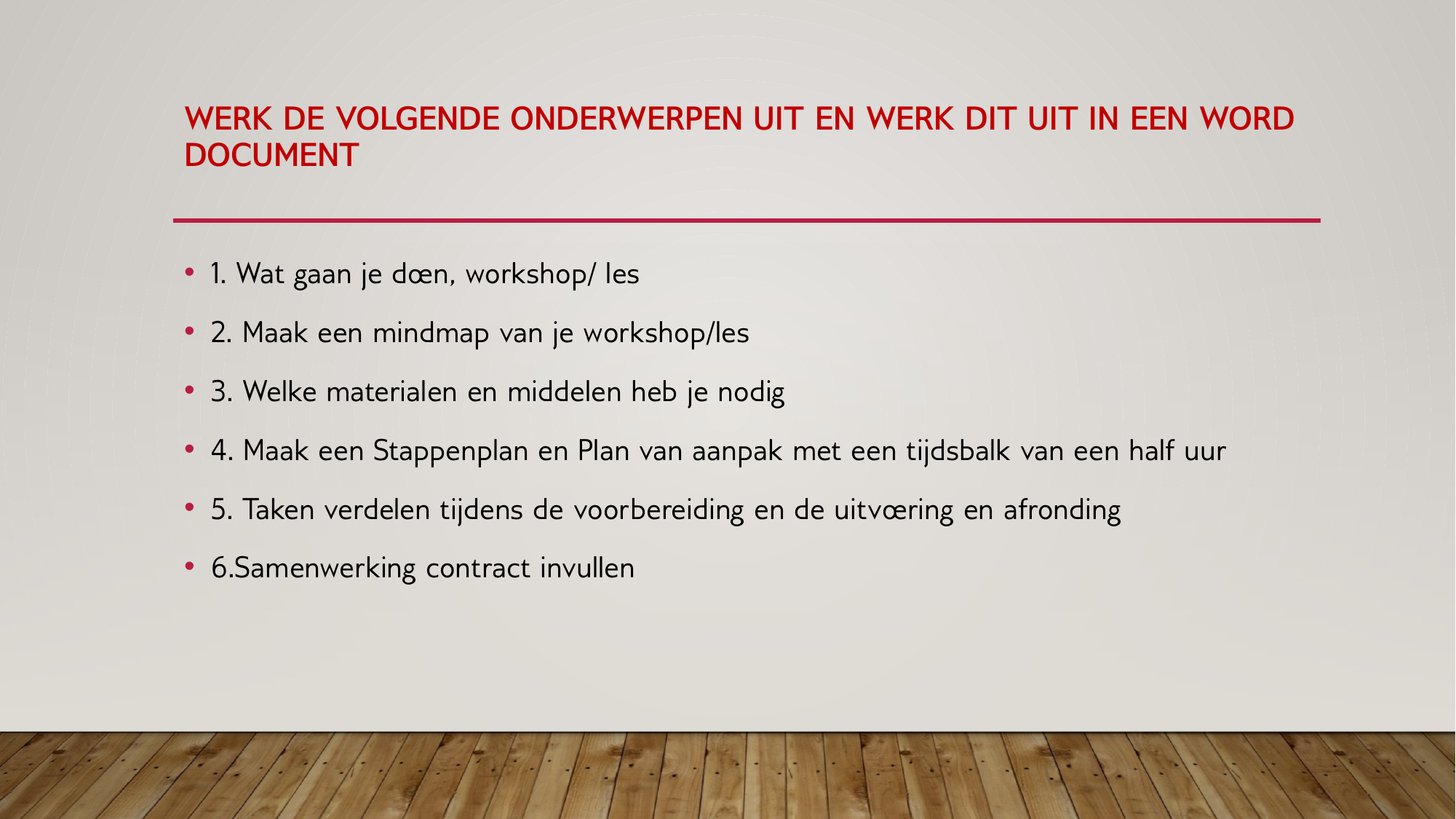

# Werk de volgende onderwerpen uit en werk dit uit in een word document
1. Wat gaan je doen, workshop/ les
2. Maak een mindmap van je workshop/les
3. Welke materialen en middelen heb je nodig
4. Maak een Stappenplan en Plan van aanpak met een tijdsbalk van een half uur
5. Taken verdelen tijdens de voorbereiding en de uitvoering en afronding
6.Samenwerking contract invullen